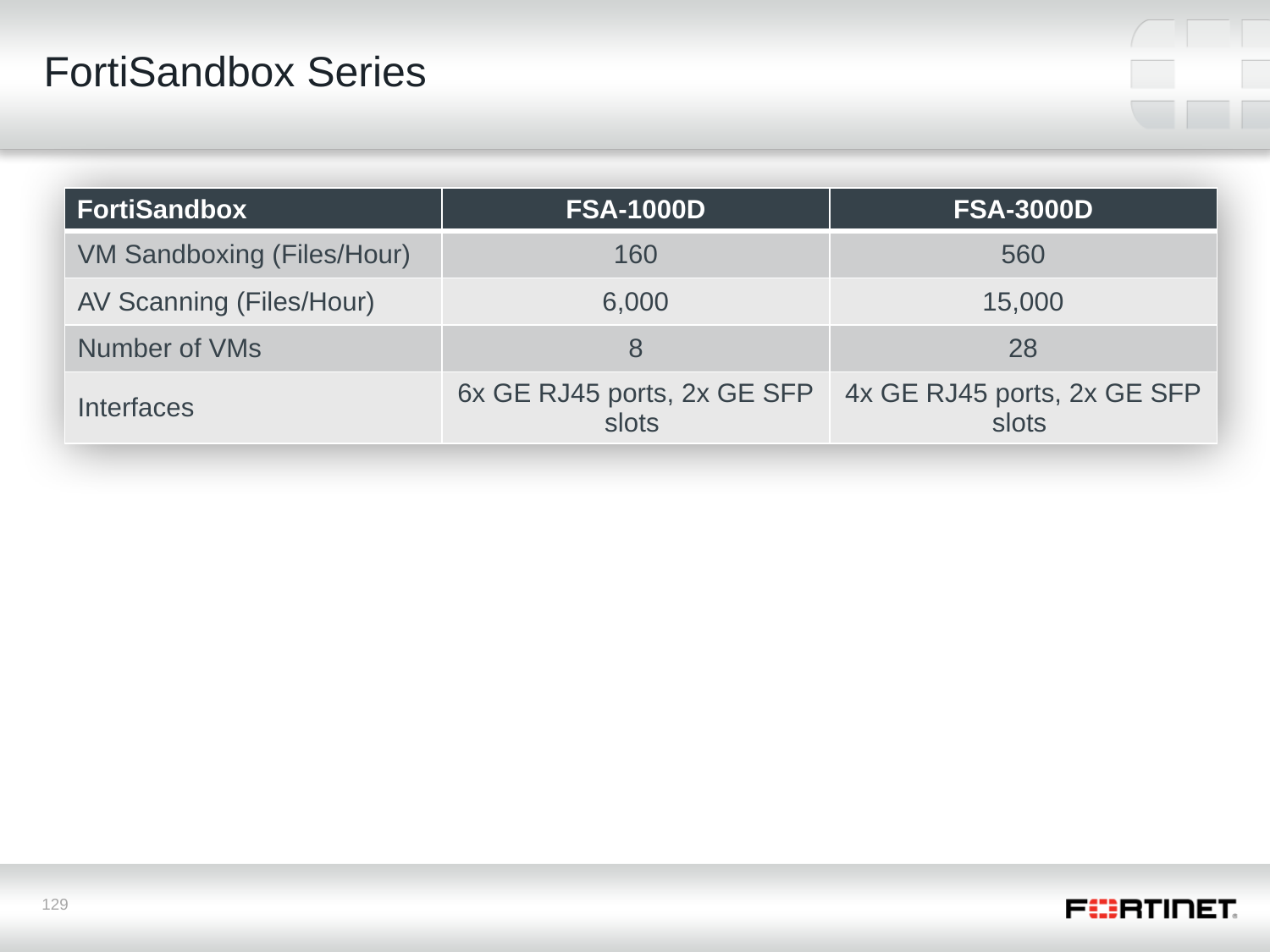

# FortiSandbox Series
| FortiSandbox | FSA-1000D | FSA-3000D |
| --- | --- | --- |
| VM Sandboxing (Files/Hour) | 160 | 560 |
| AV Scanning (Files/Hour) | 6,000 | 15,000 |
| Number of VMs | 8 | 28 |
| Interfaces | 6x GE RJ45 ports, 2x GE SFP slots | 4x GE RJ45 ports, 2x GE SFP slots |